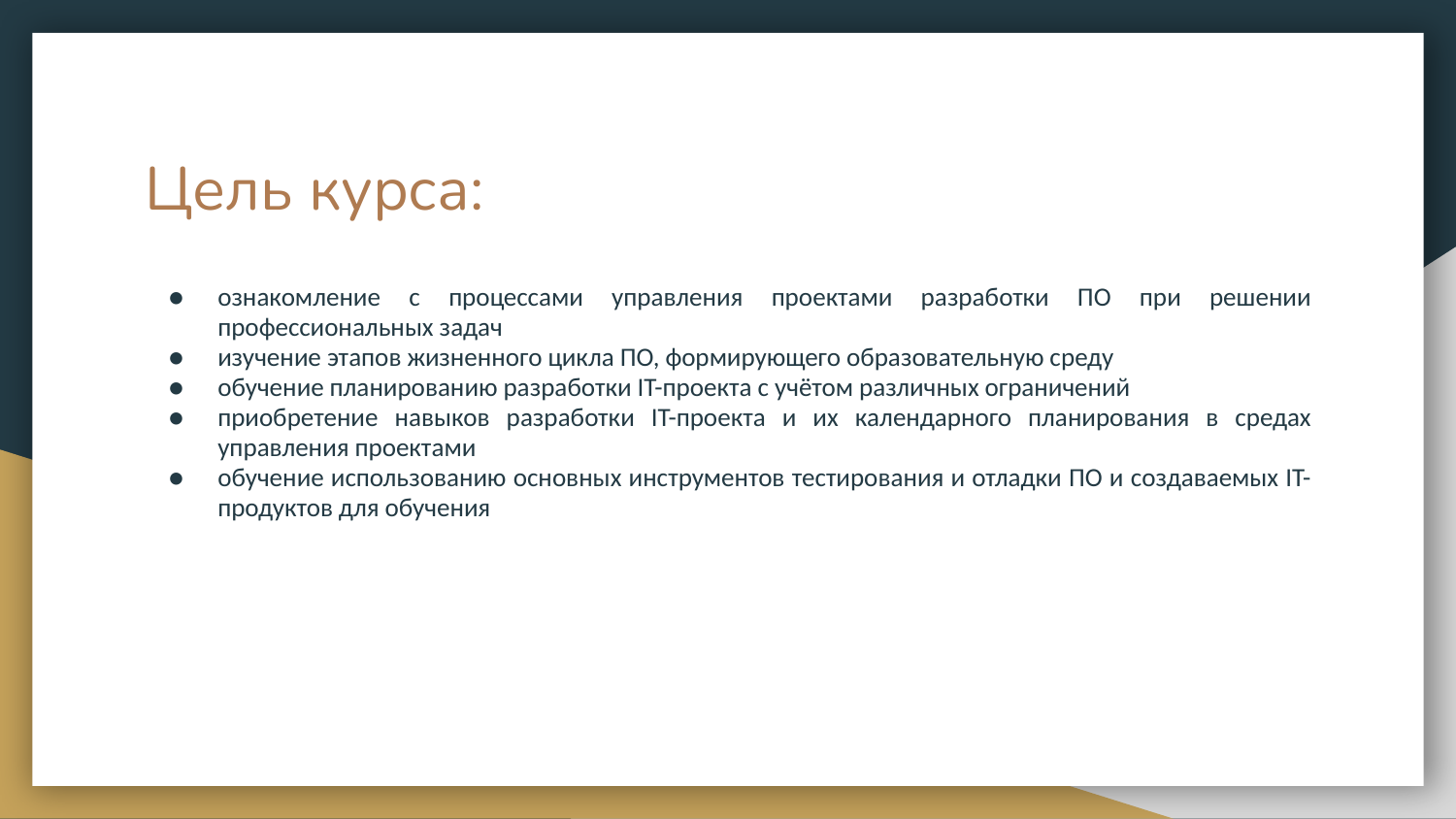

# Цель курса:
ознакомление с процессами управления проектами разработки ПО при решении профессиональных задач
изучение этапов жизненного цикла ПО, формирующего образовательную среду
обучение планированию разработки IT-проекта с учётом различных ограничений
приобретение навыков разработки IT-проекта и их календарного планирования в средах управления проектами
обучение использованию основных инструментов тестирования и отладки ПО и создаваемых IT-продуктов для обучения